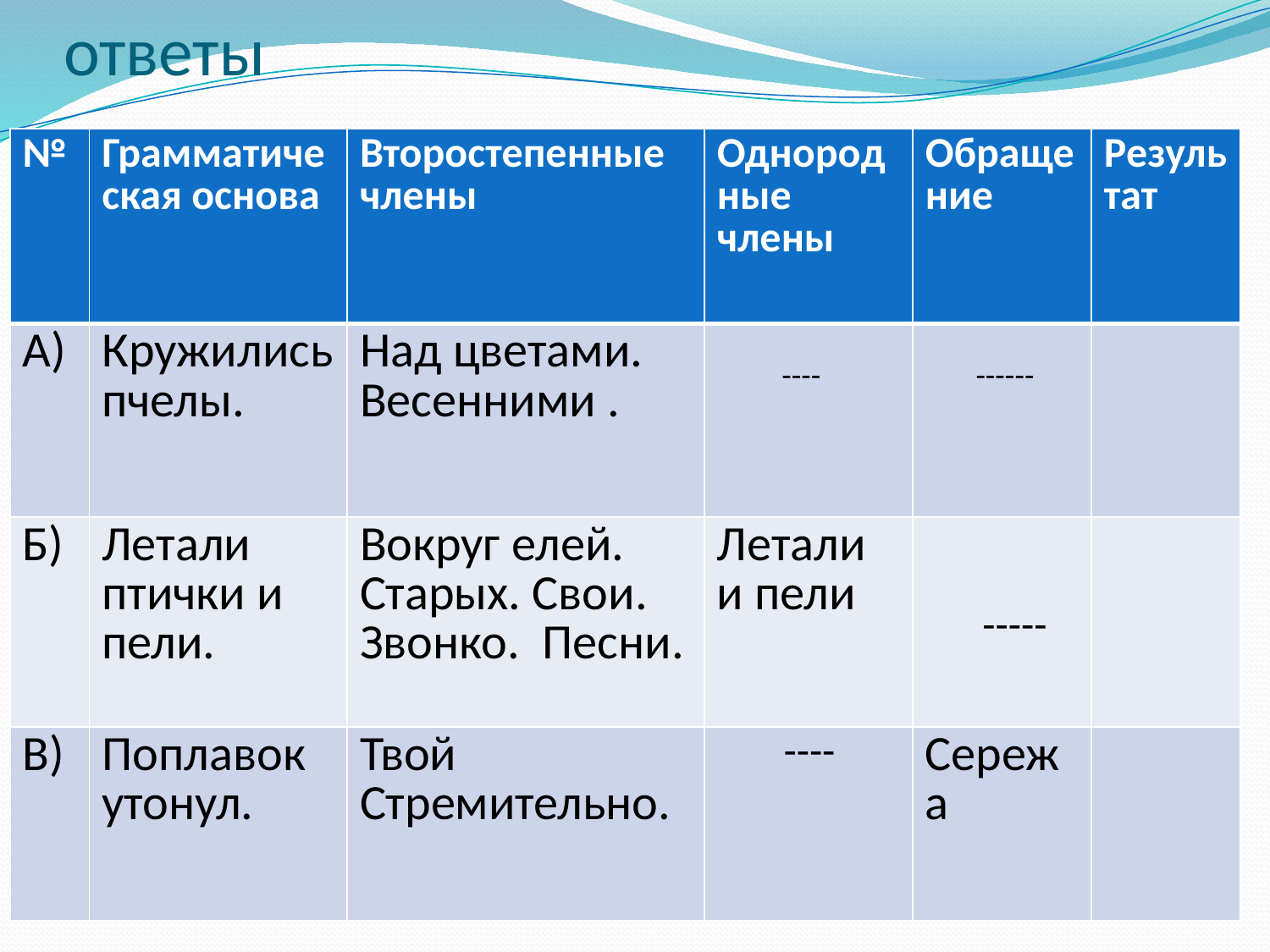

# ответы
| № | Грамматическая основа | Второстепенные члены | Однородные члены | Обращение | Результат |
| --- | --- | --- | --- | --- | --- |
| А) | Кружились пчелы. | Над цветами. Весенними . | ---- | ------ |  |
| Б) | Летали птички и пели. | Вокруг елей. Старых. Свои. Звонко. Песни. | Летали и пели | ----- |  |
| В) | Поплавок утонул. | Твой Стремительно. | ---- | Сережа |  |